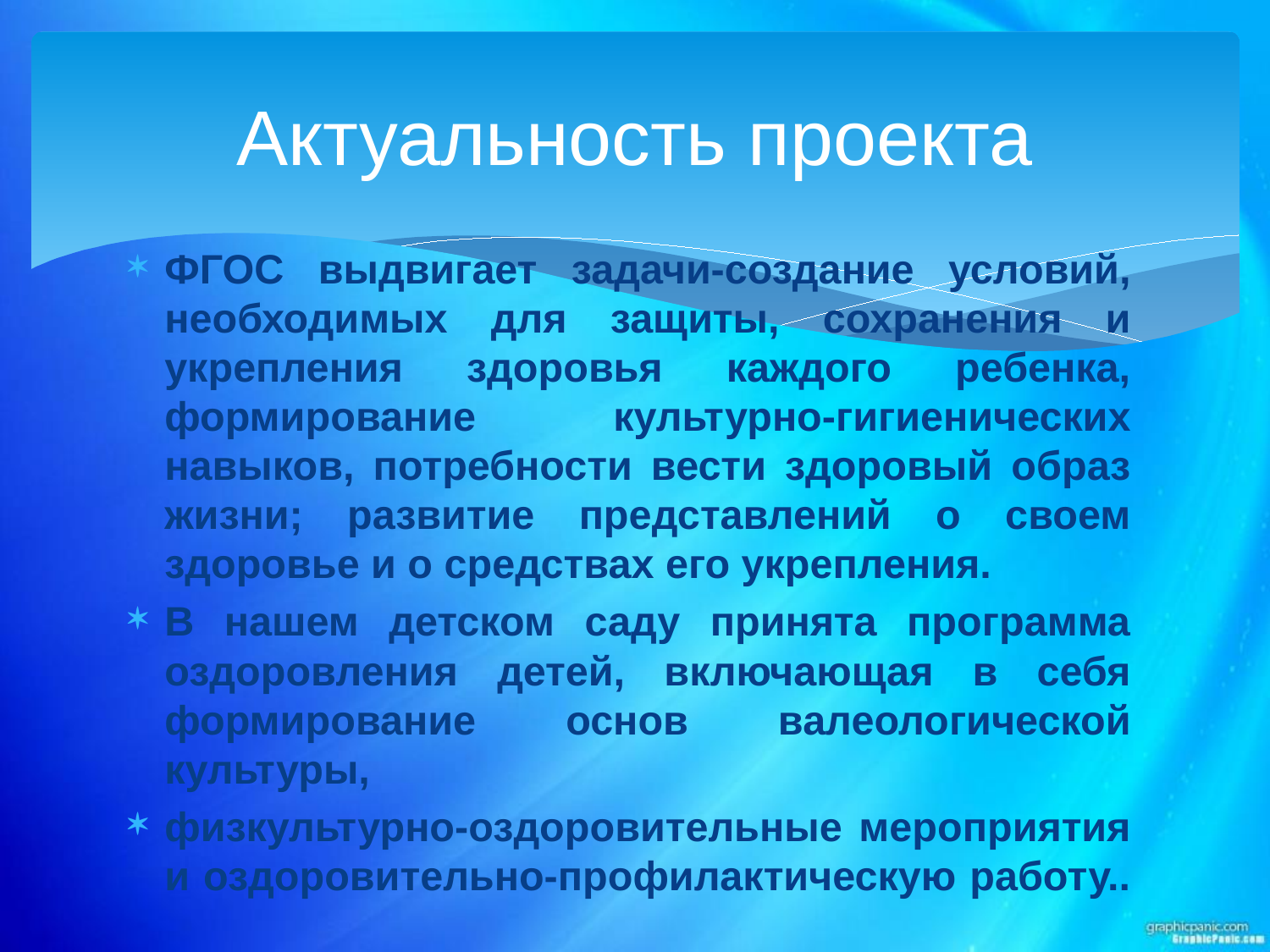

# Актуальность проекта
ФГОС выдвигает задачи-создание условий, необходимых для защиты, сохранения и укрепления здоровья каждого ребенка, формирование культурно-гигиенических навыков, потребности вести здоровый образ жизни; развитие представлений о своем здоровье и о средствах его укрепления.
В нашем детском саду принята программа оздоровления детей, включающая в себя формирование основ валеологической культуры,
физкультурно-оздоровительные мероприятия и оздоровительно-профилактическую работу..